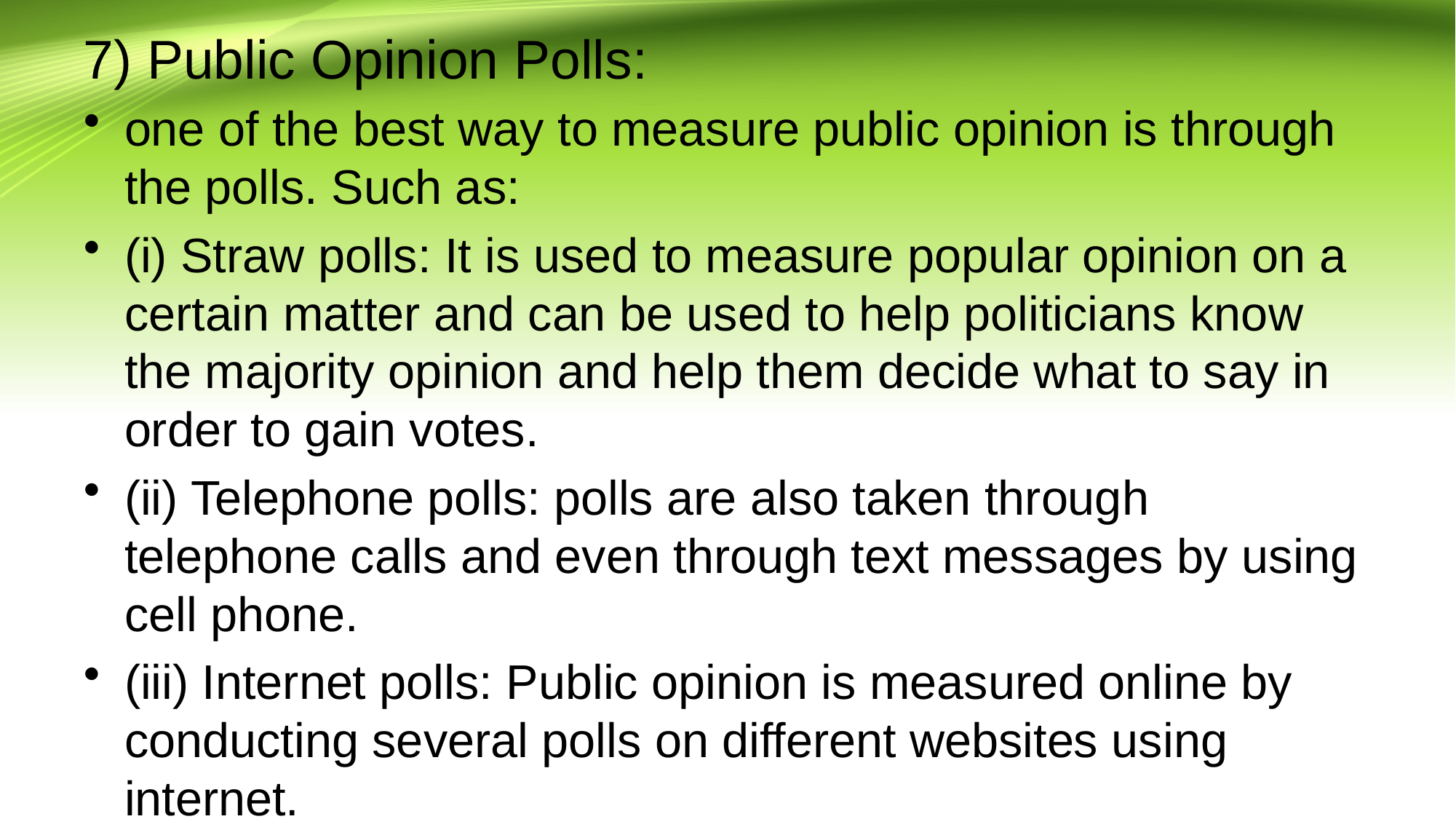

# 7) Public Opinion Polls:
one of the best way to measure public opinion is through the polls. Such as:
(i) Straw polls: It is used to measure popular opinion on a certain matter and can be used to help politicians know the majority opinion and help them decide what to say in order to gain votes.
(ii) Telephone polls: polls are also taken through telephone calls and even through text messages by using cell phone.
(iii) Internet polls: Public opinion is measured online by conducting several polls on different websites using internet.